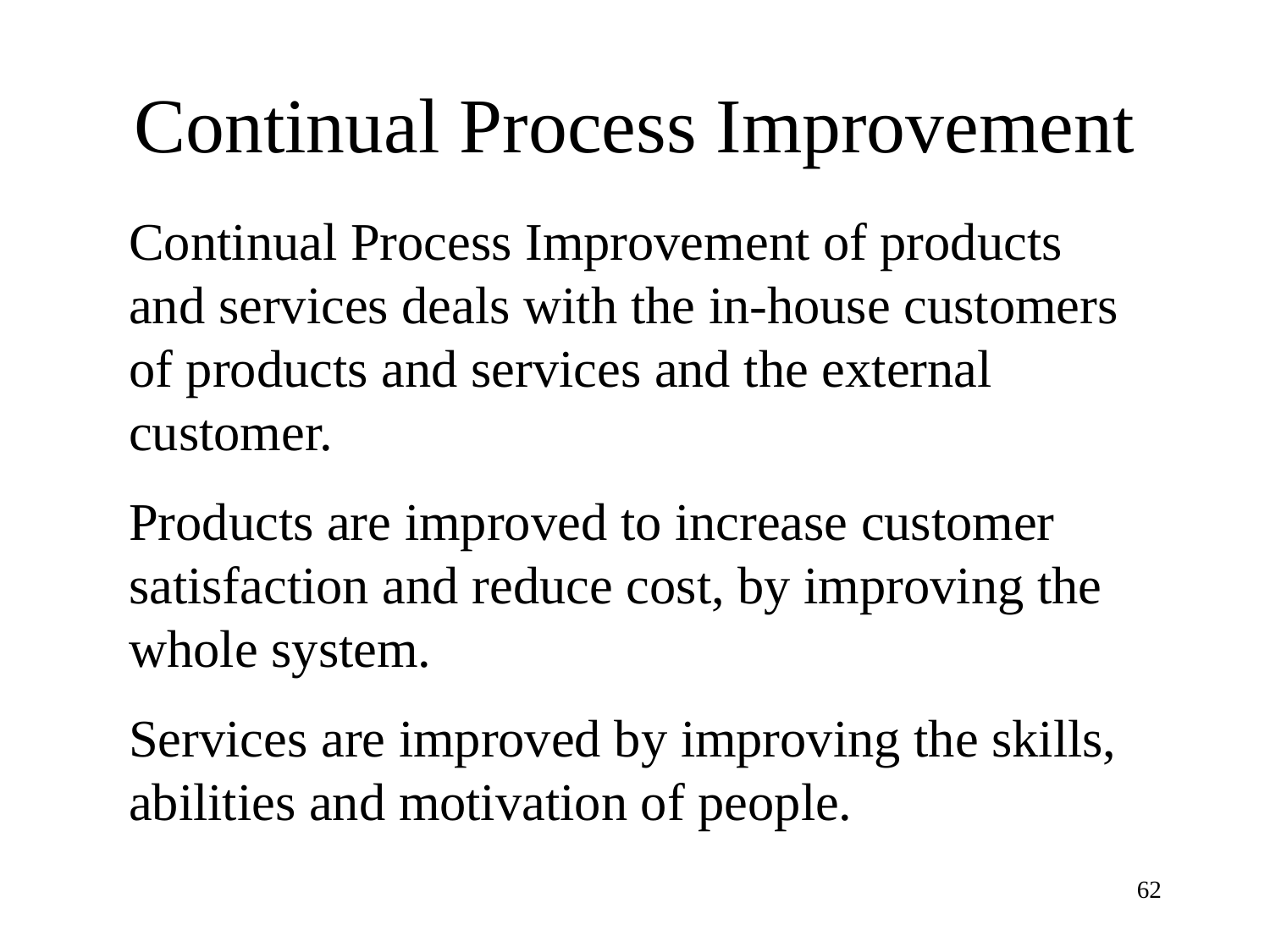

# Continual Process Improvement
Continual Process Improvement of products and services deals with the in-house customers of products and services and the external customer.
Products are improved to increase customer satisfaction and reduce cost, by improving the whole system.
Services are improved by improving the skills, abilities and motivation of people.
62